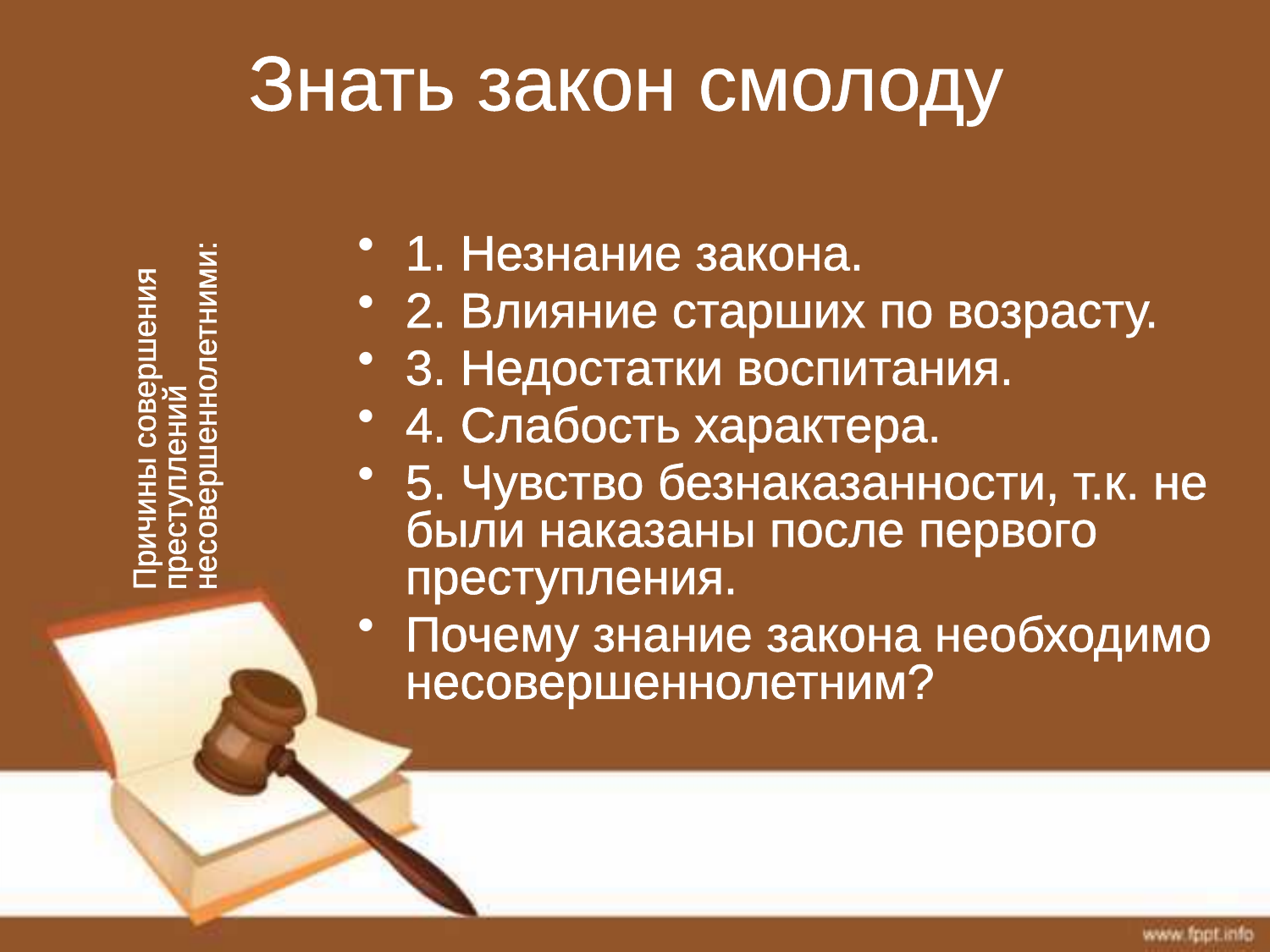

# Знать закон смолоду
1. Незнание закона.
2. Влияние старших по возрасту.
3. Недостатки воспитания.
4. Слабость характера.
5. Чувство безнаказанности, т.к. не были наказаны после первого преступления.
Почему знание закона необходимо несовершеннолетним?
Причины совершения преступлений несовершеннолетними: